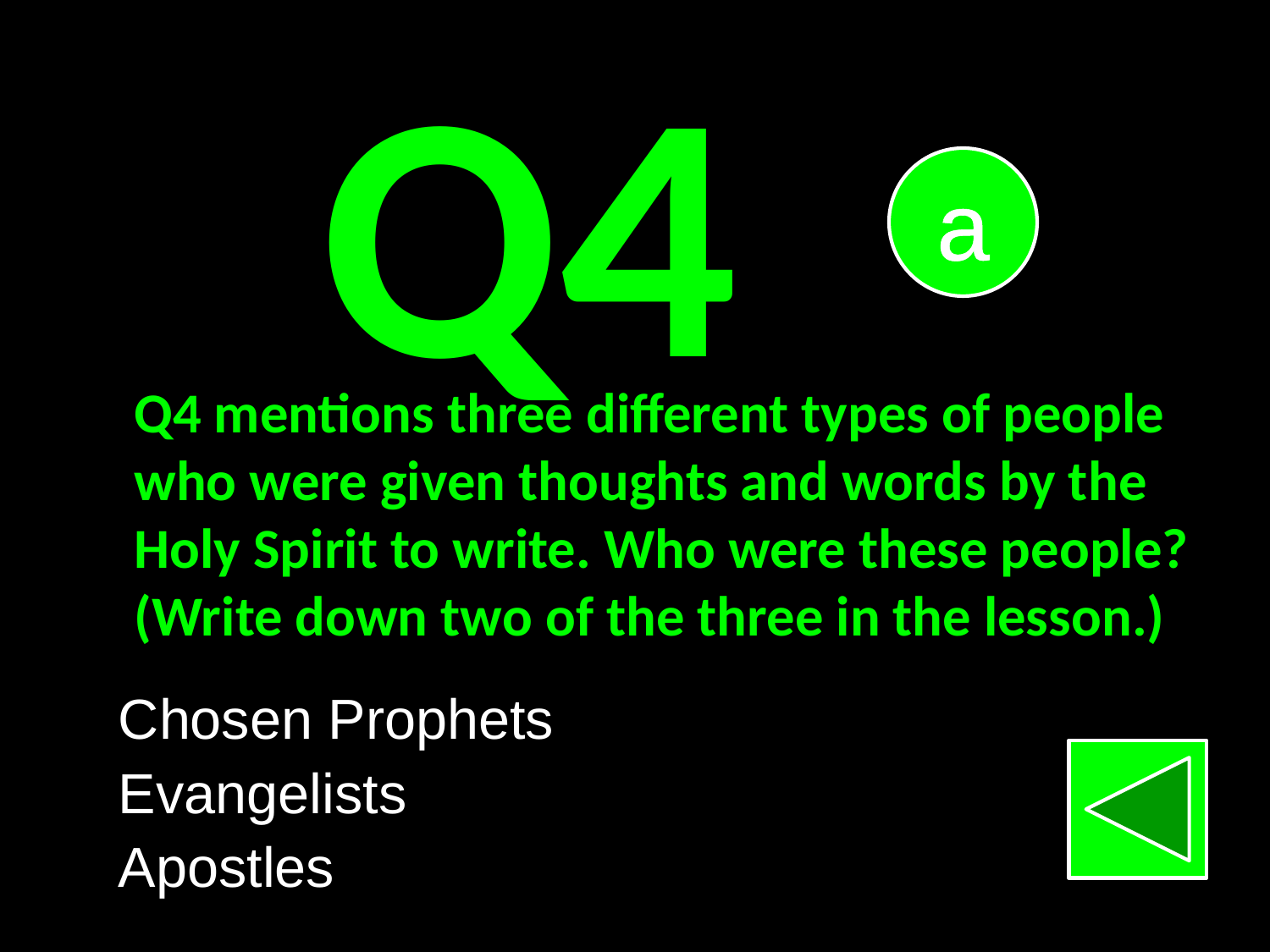

Q4
a
Q4 mentions three different types of people
who were given thoughts and words by the
Holy Spirit to write. Who were these people?
(Write down two of the three in the lesson.)
Chosen Prophets

Evangelists
Apostles